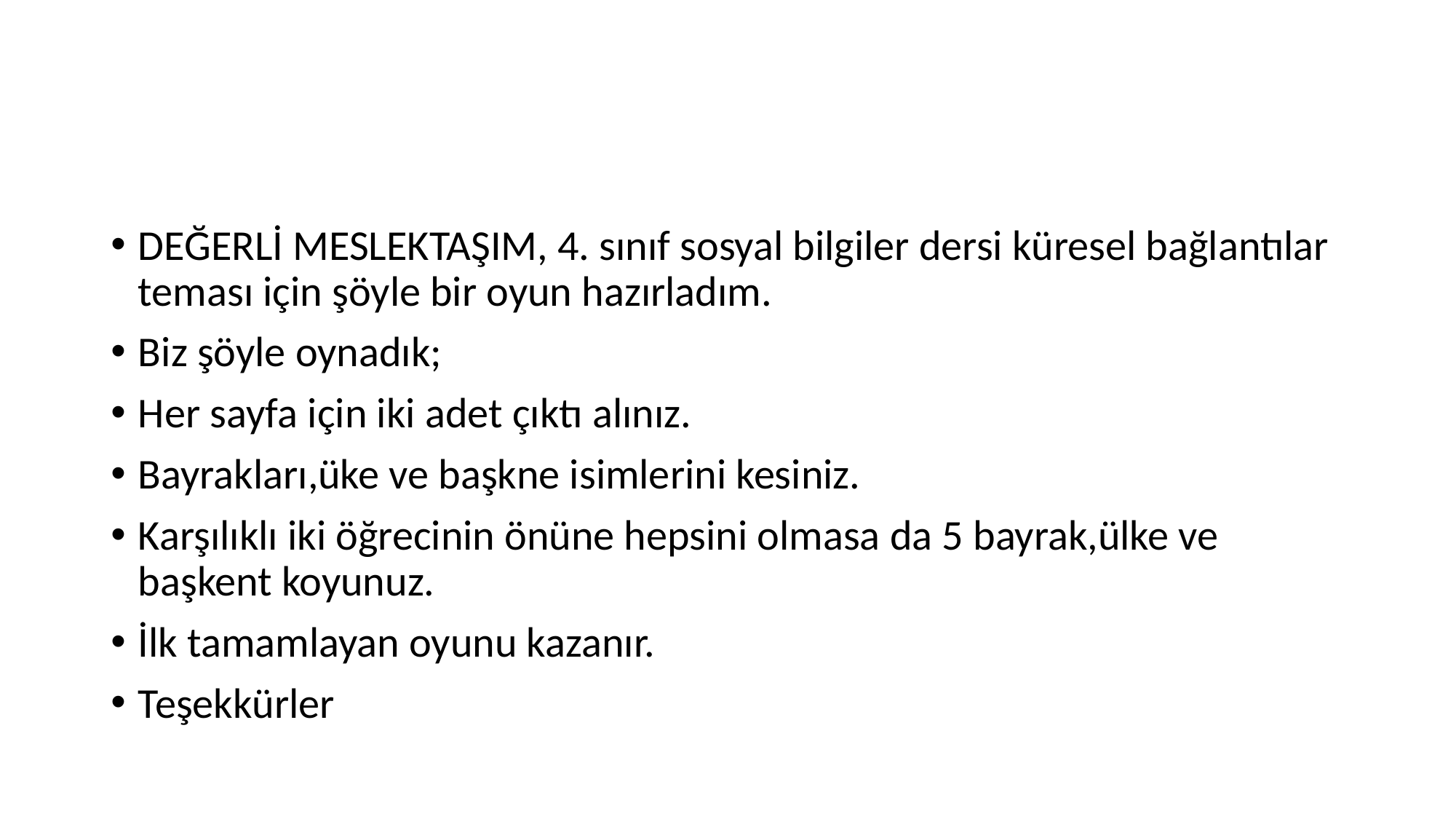

#
DEĞERLİ MESLEKTAŞIM, 4. sınıf sosyal bilgiler dersi küresel bağlantılar teması için şöyle bir oyun hazırladım.
Biz şöyle oynadık;
Her sayfa için iki adet çıktı alınız.
Bayrakları,üke ve başkne isimlerini kesiniz.
Karşılıklı iki öğrecinin önüne hepsini olmasa da 5 bayrak,ülke ve başkent koyunuz.
İlk tamamlayan oyunu kazanır.
Teşekkürler